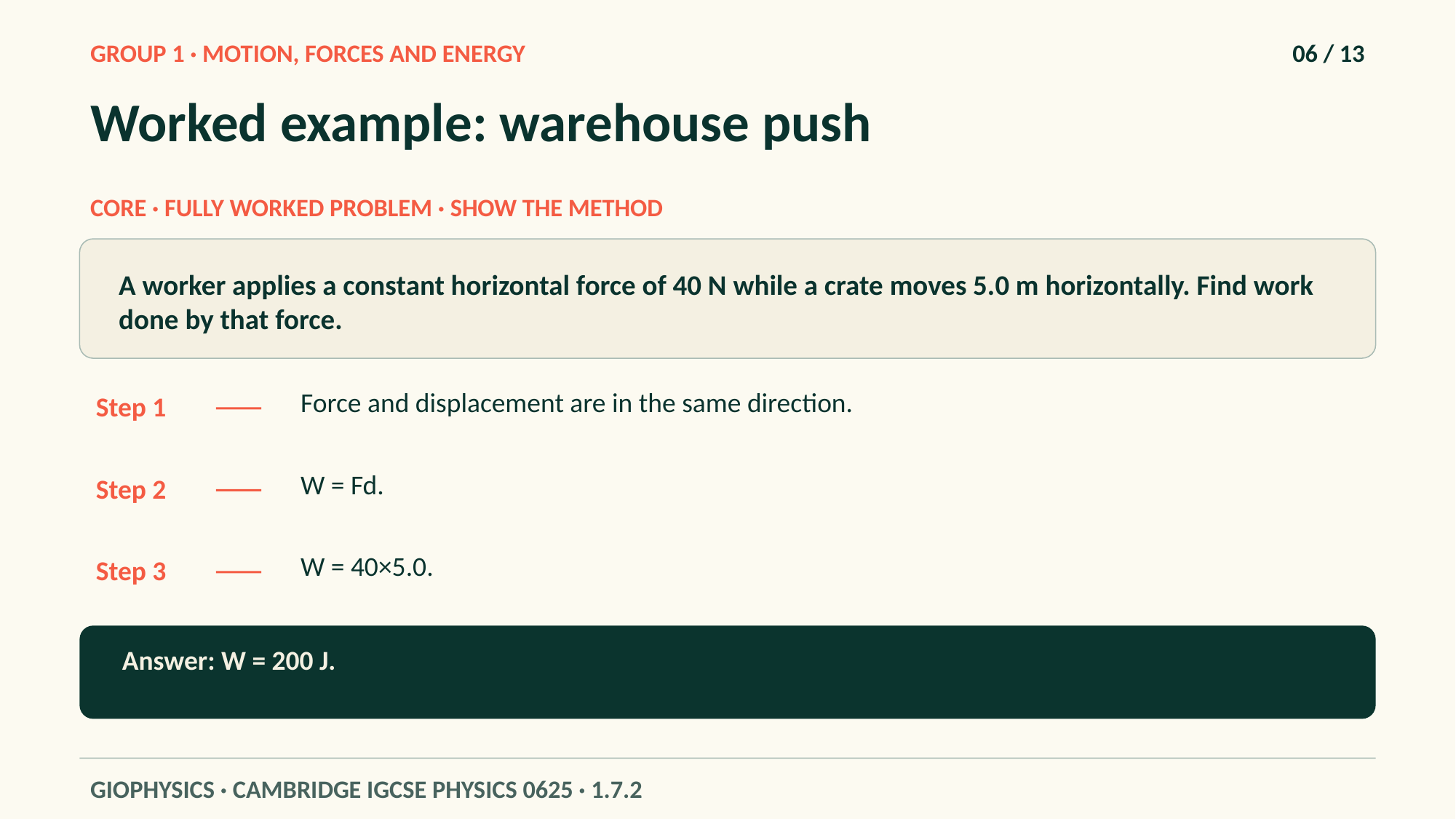

GROUP 1 · MOTION, FORCES AND ENERGY
06 / 13
Worked example: warehouse push
CORE · FULLY WORKED PROBLEM · SHOW THE METHOD

A worker applies a constant horizontal force of 40 N while a crate moves 5.0 m horizontally. Find work done by that force.
Force and displacement are in the same direction.
Step 1

W = Fd.
Step 2

W = 40×5.0.
Step 3

Answer: W = 200 J.

GIOPHYSICS · CAMBRIDGE IGCSE PHYSICS 0625 · 1.7.2